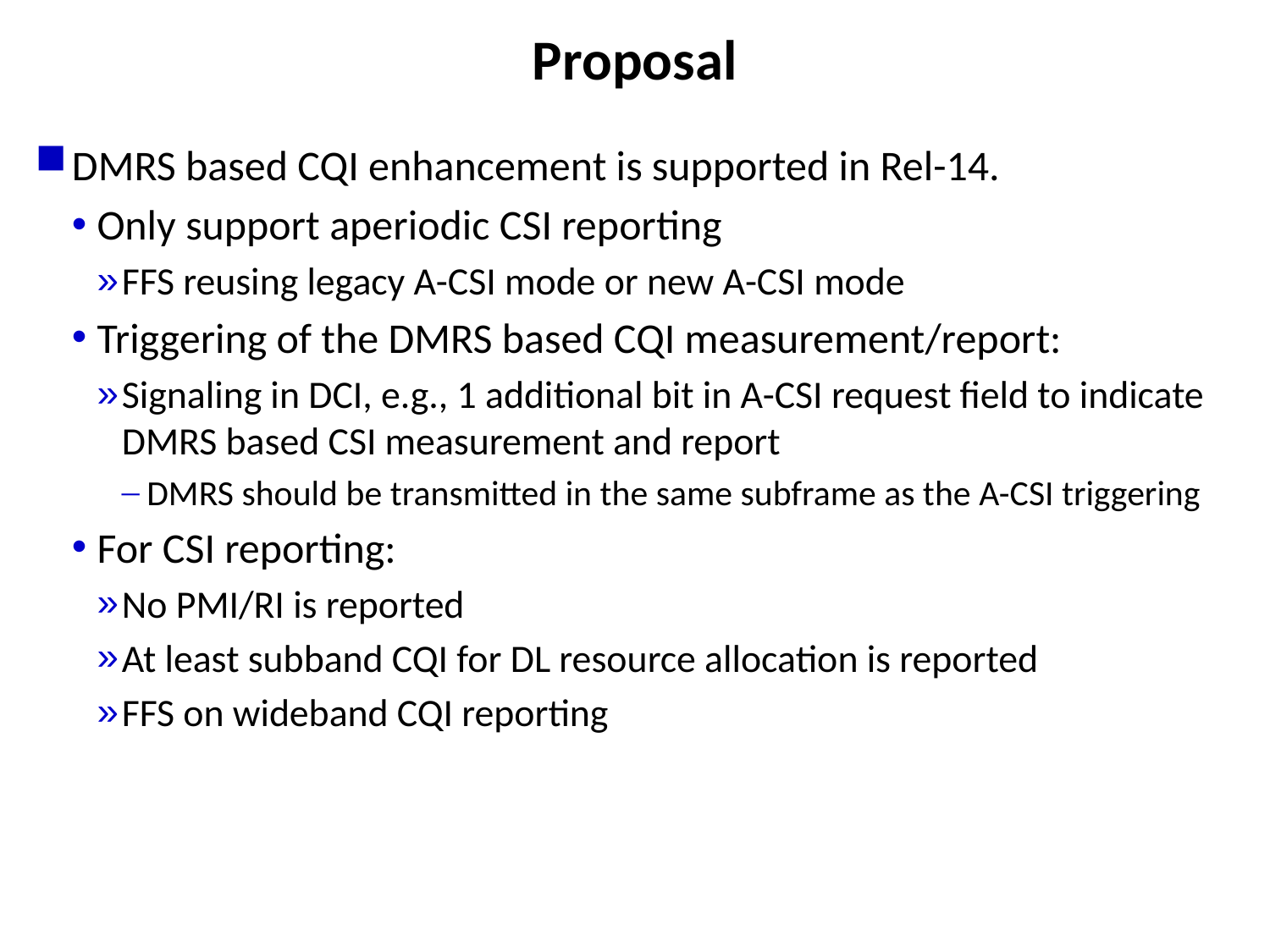

# Proposal
DMRS based CQI enhancement is supported in Rel-14.
Only support aperiodic CSI reporting
FFS reusing legacy A-CSI mode or new A-CSI mode
Triggering of the DMRS based CQI measurement/report:
Signaling in DCI, e.g., 1 additional bit in A-CSI request field to indicate DMRS based CSI measurement and report
DMRS should be transmitted in the same subframe as the A-CSI triggering
For CSI reporting:
No PMI/RI is reported
At least subband CQI for DL resource allocation is reported
FFS on wideband CQI reporting